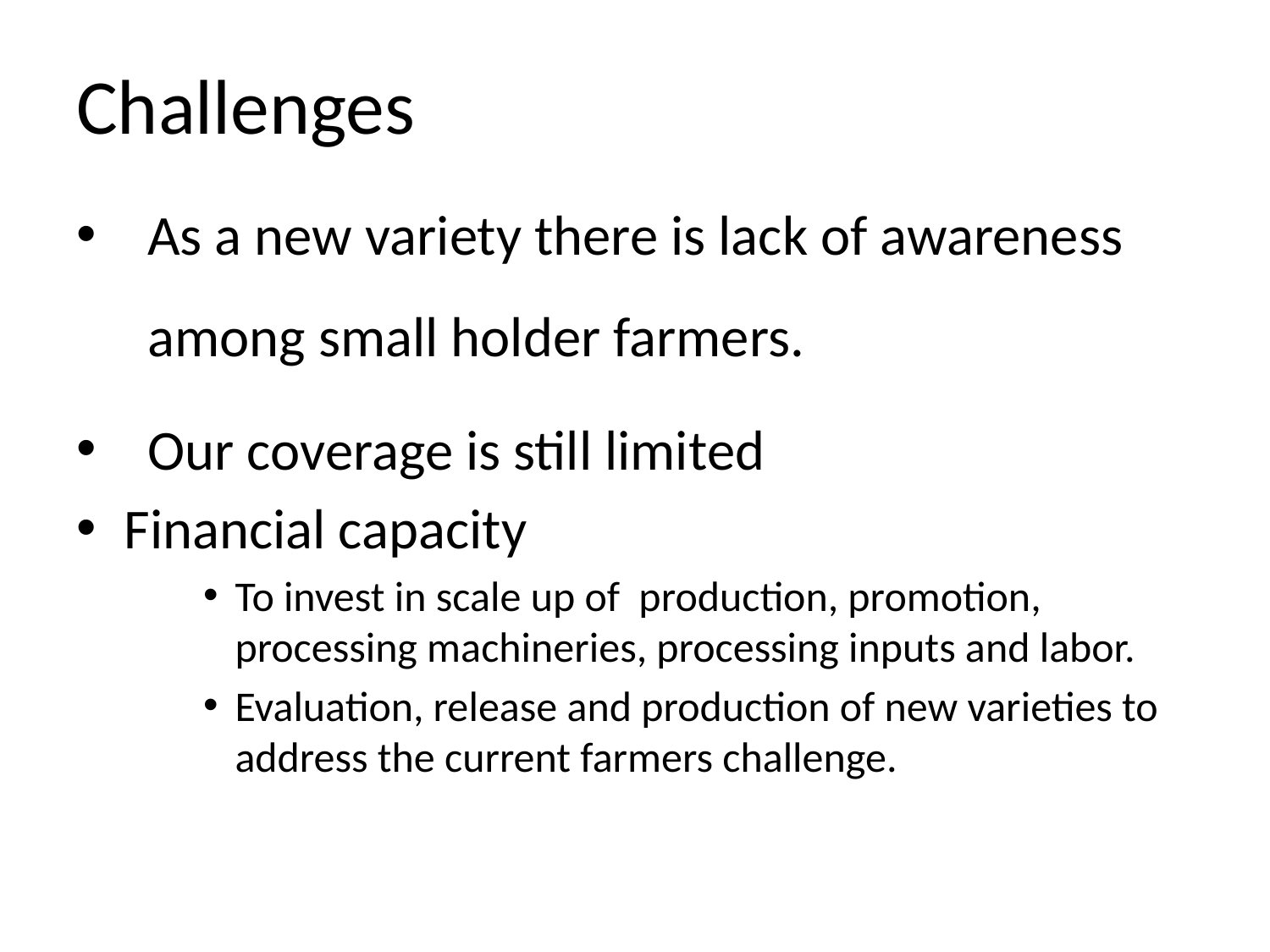

# Challenges
As a new variety there is lack of awareness among small holder farmers.
Our coverage is still limited
Financial capacity
To invest in scale up of  production, promotion, processing machineries, processing inputs and labor.
Evaluation, release and production of new varieties to address the current farmers challenge.